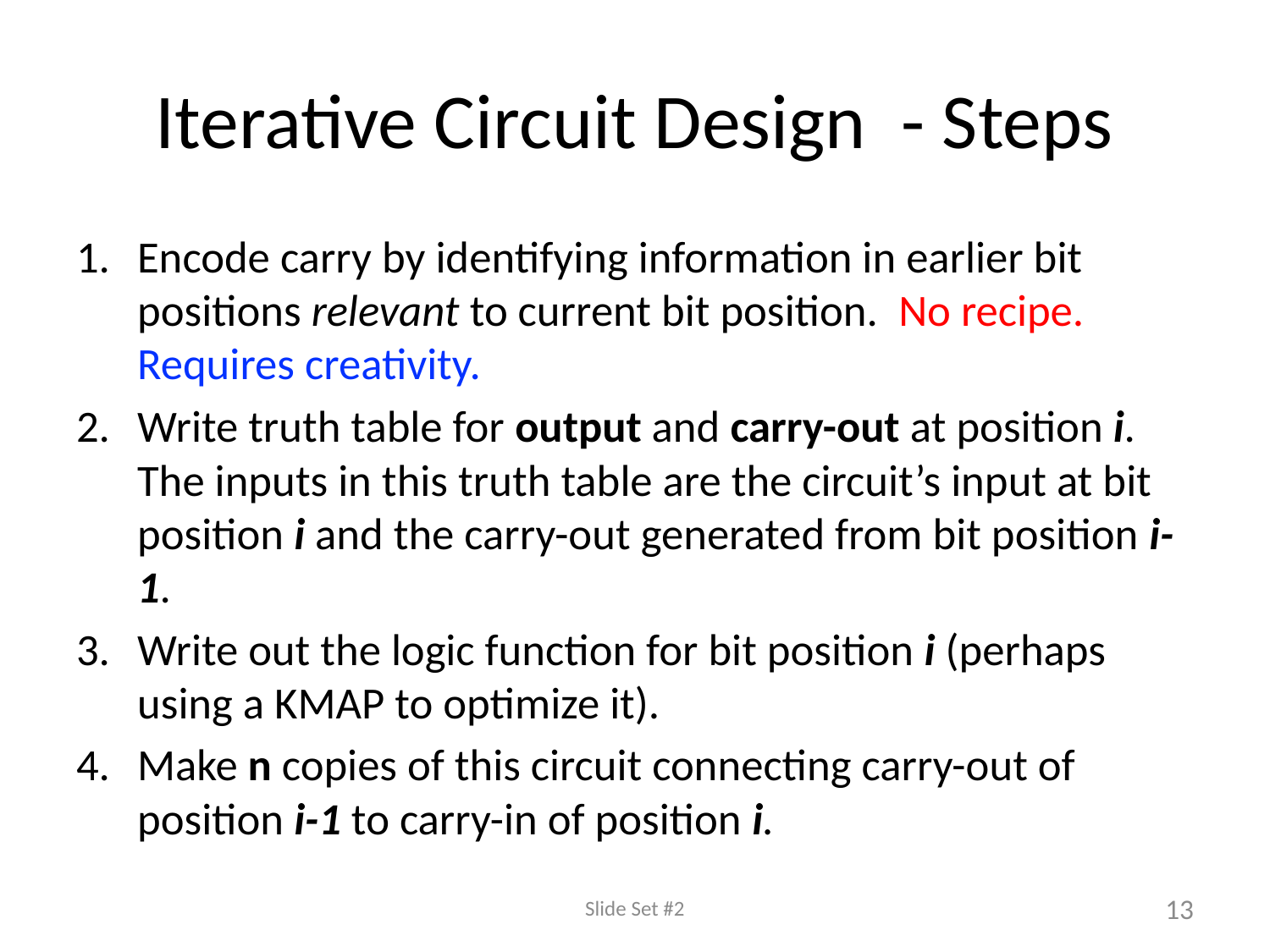

# Iterative Circuit Design  - Steps
Encode carry by identifying information in earlier bit positions relevant to current bit position.  No recipe.  Requires creativity.
Write truth table for output and carry-out at position i.  The inputs in this truth table are the circuit’s input at bit position i and the carry-out generated from bit position i-1.
Write out the logic function for bit position i (perhaps using a KMAP to optimize it).
Make n copies of this circuit connecting carry-out of position i-1 to carry-in of position i.

Slide Set #2
13